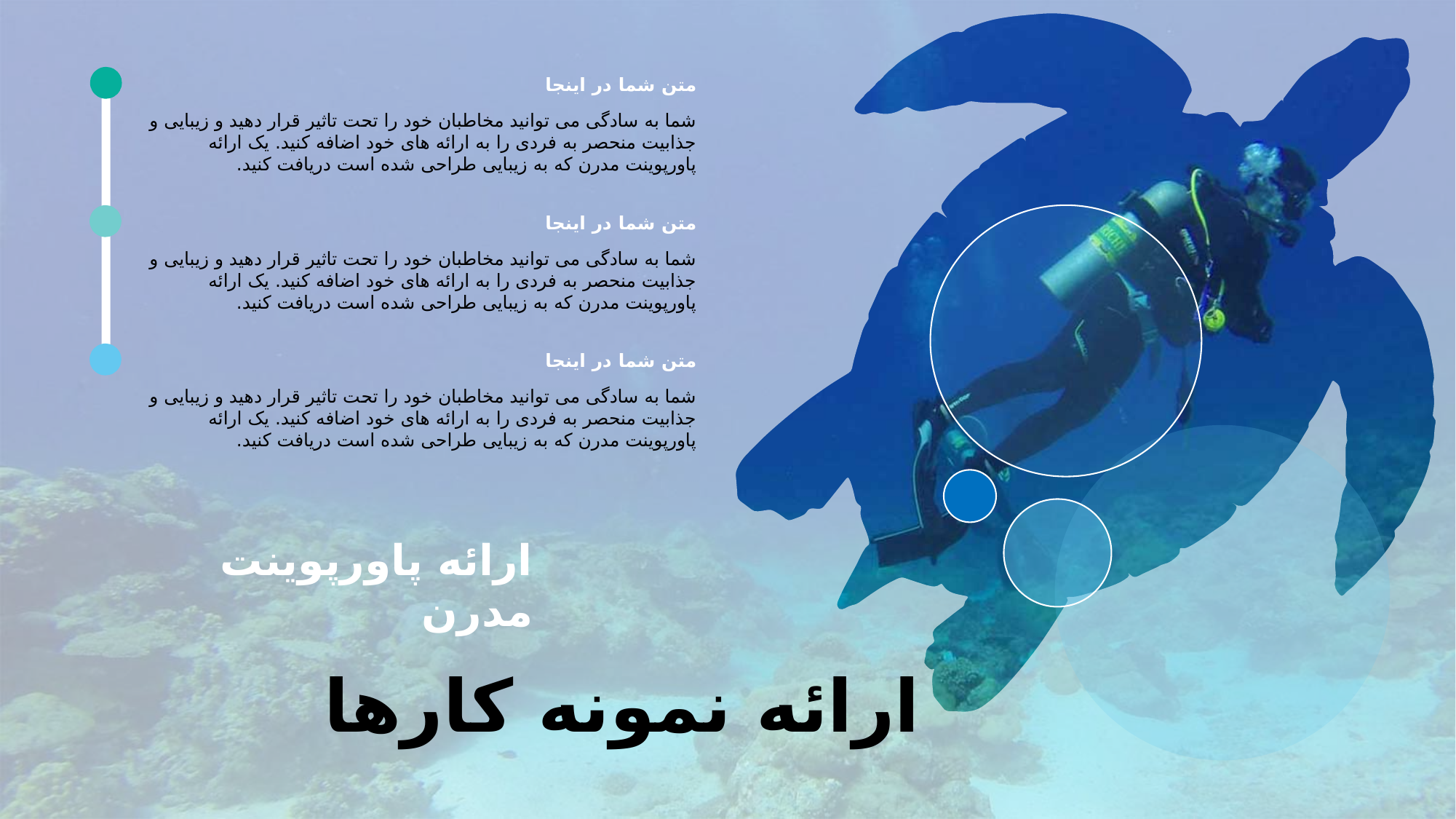

متن شما در اینجا
شما به سادگی می توانید مخاطبان خود را تحت تاثیر قرار دهید و زیبایی و جذابیت منحصر به فردی را به ارائه های خود اضافه کنید. یک ارائه پاورپوینت مدرن که به زیبایی طراحی شده است دریافت کنید.

متن شما در اینجا
شما به سادگی می توانید مخاطبان خود را تحت تاثیر قرار دهید و زیبایی و جذابیت منحصر به فردی را به ارائه های خود اضافه کنید. یک ارائه پاورپوینت مدرن که به زیبایی طراحی شده است دریافت کنید.

متن شما در اینجا
شما به سادگی می توانید مخاطبان خود را تحت تاثیر قرار دهید و زیبایی و جذابیت منحصر به فردی را به ارائه های خود اضافه کنید. یک ارائه پاورپوینت مدرن که به زیبایی طراحی شده است دریافت کنید.
ارائه پاورپوینت مدرن
ارائه نمونه کارها